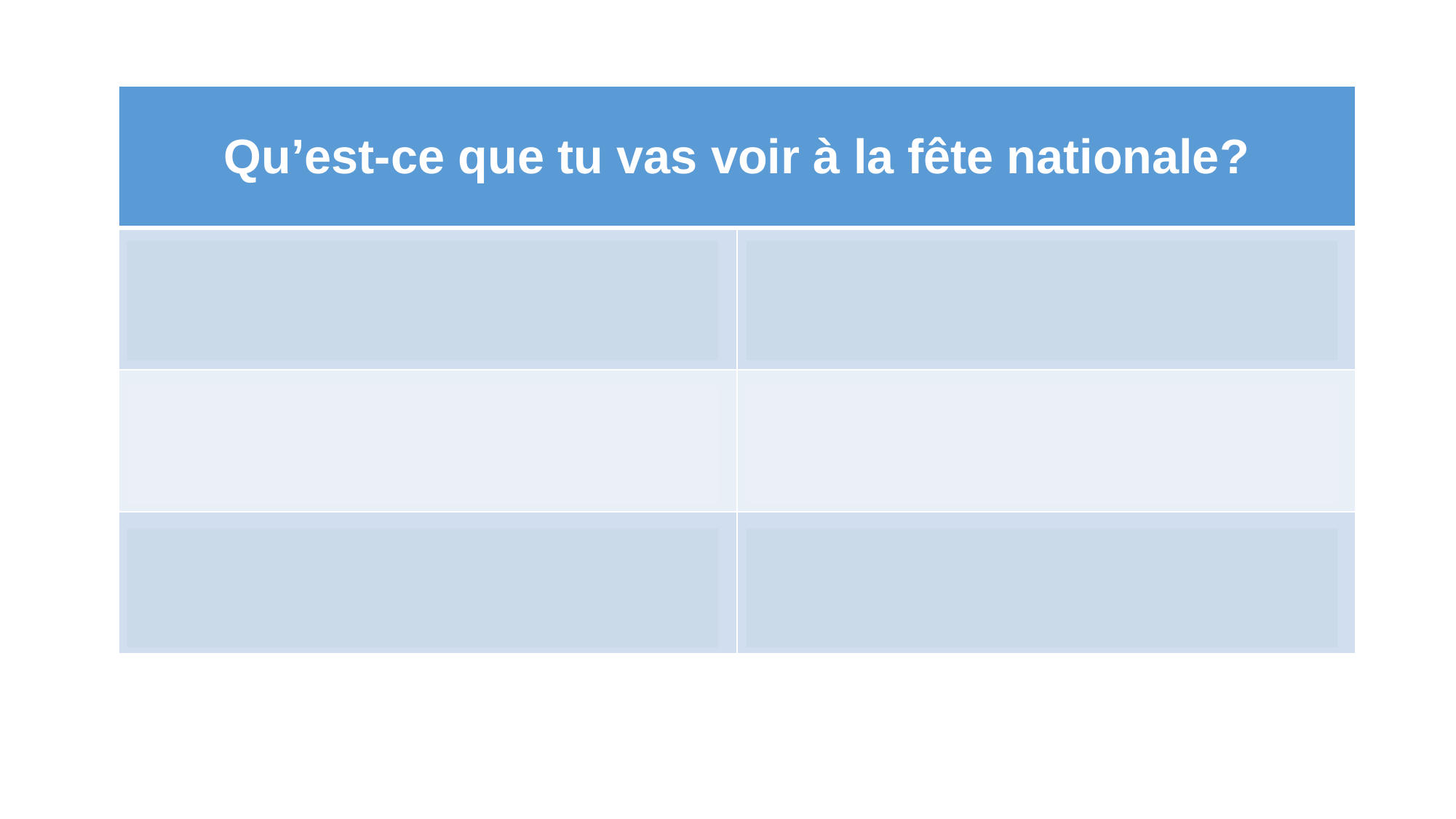

| Qu’est-ce que tu vas voir à la fête nationale? |  |
| --- | --- |
| 1. Tu vas voir un défilé. (6pts) | 4. Tu vas voir un bal populaire. (3pts) |
| 2. Tu vas voir un feu d’artifice. (5pts) | 5. Tu vas voir des gens qui chantent l’hymne nationale. (2pts) |
| 3. Tu vas voir un foule. (4pts) | 6. Tu vas voir des confettis. (1pt) |